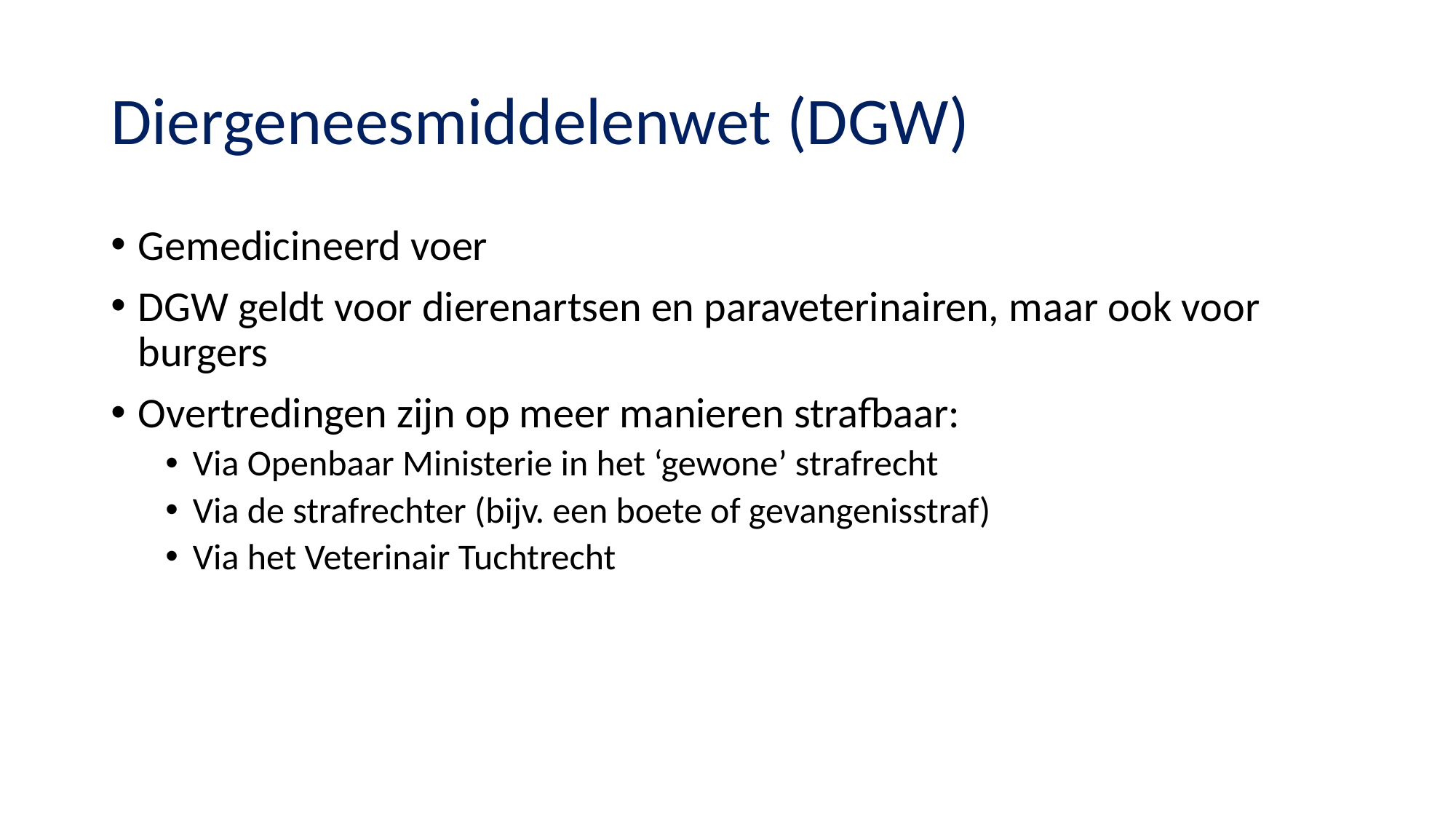

# Diergeneesmiddelenwet (DGW)
Gemedicineerd voer
DGW geldt voor dierenartsen en paraveterinairen, maar ook voor burgers
Overtredingen zijn op meer manieren strafbaar:
Via Openbaar Ministerie in het ‘gewone’ strafrecht
Via de strafrechter (bijv. een boete of gevangenisstraf)
Via het Veterinair Tuchtrecht